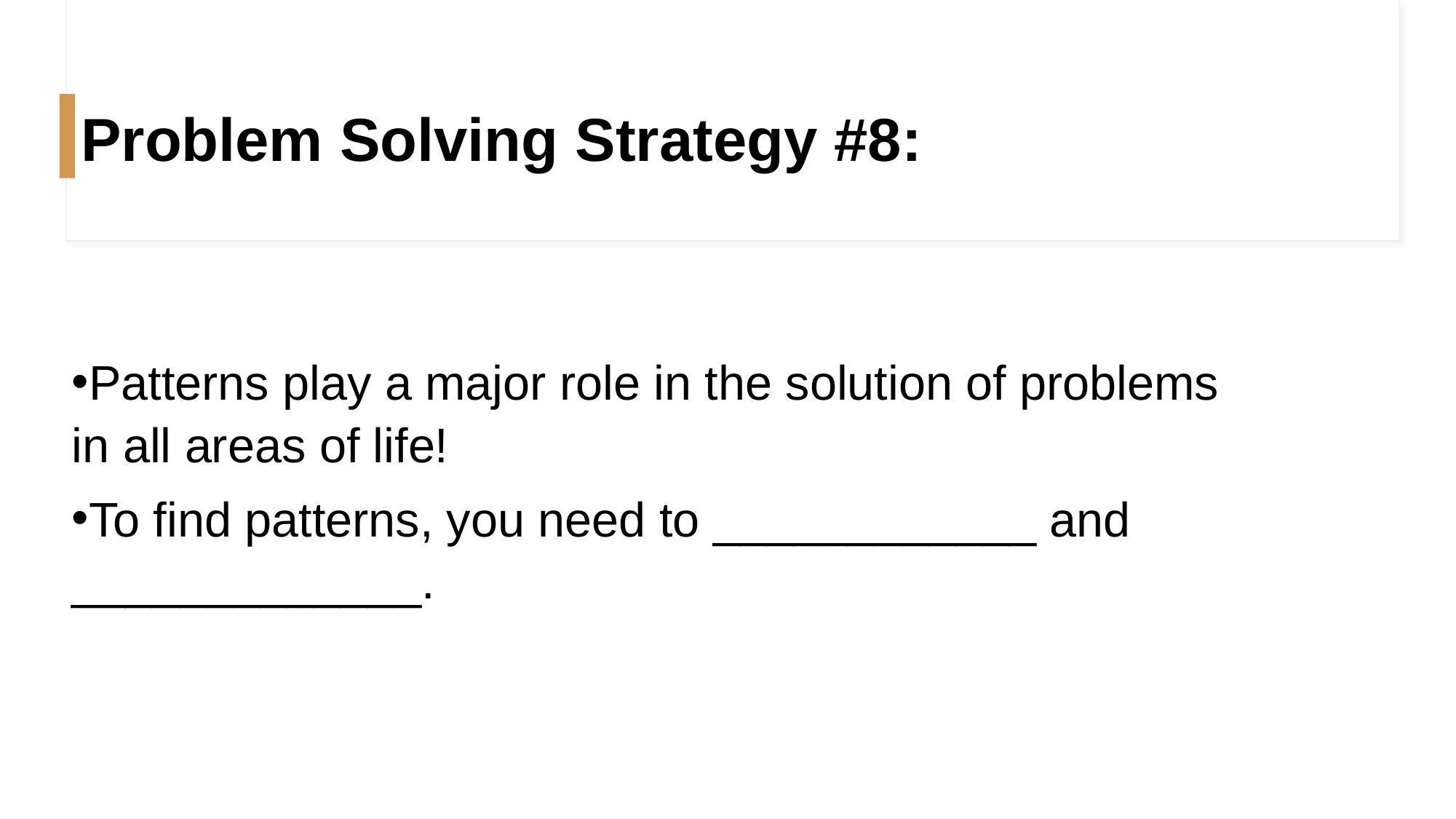

# Problem Solving Strategy #8:

Patterns play a major role in the solution of problems in all areas of life!
To find patterns, you need to ____________ and _____________.